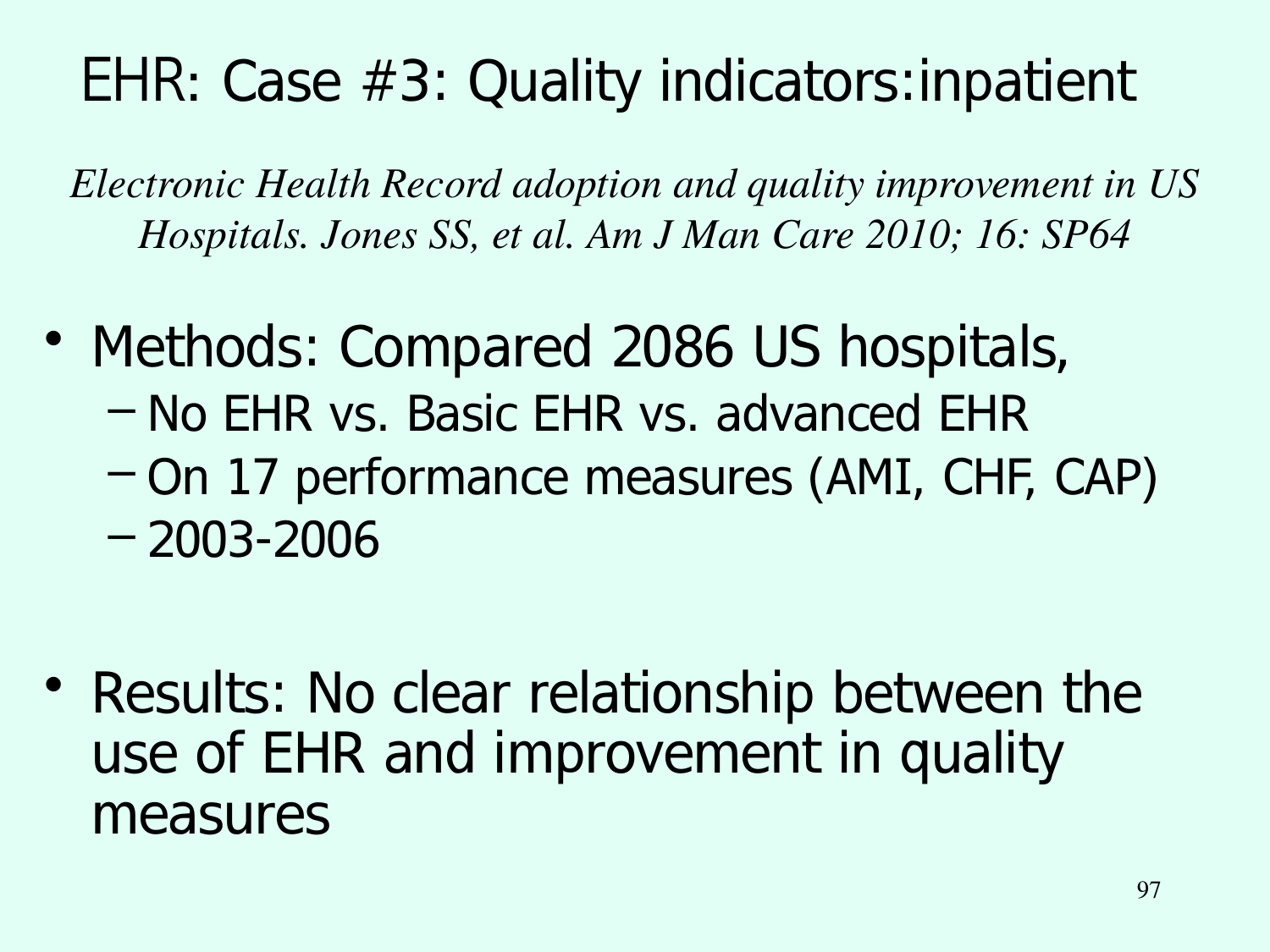

EHR: Case #3: Quality indicators:inpatient
# Electronic Health Record adoption and quality improvement in US Hospitals. Jones SS, et al. Am J Man Care 2010; 16: SP64

Methods: Compared 2086 US hospitals,
No EHR vs. Basic EHR vs. advanced EHR
On 17 performance measures (AMI, CHF, CAP)
2003-2006

Results: No clear relationship between the use of EHR and improvement in quality measures

97